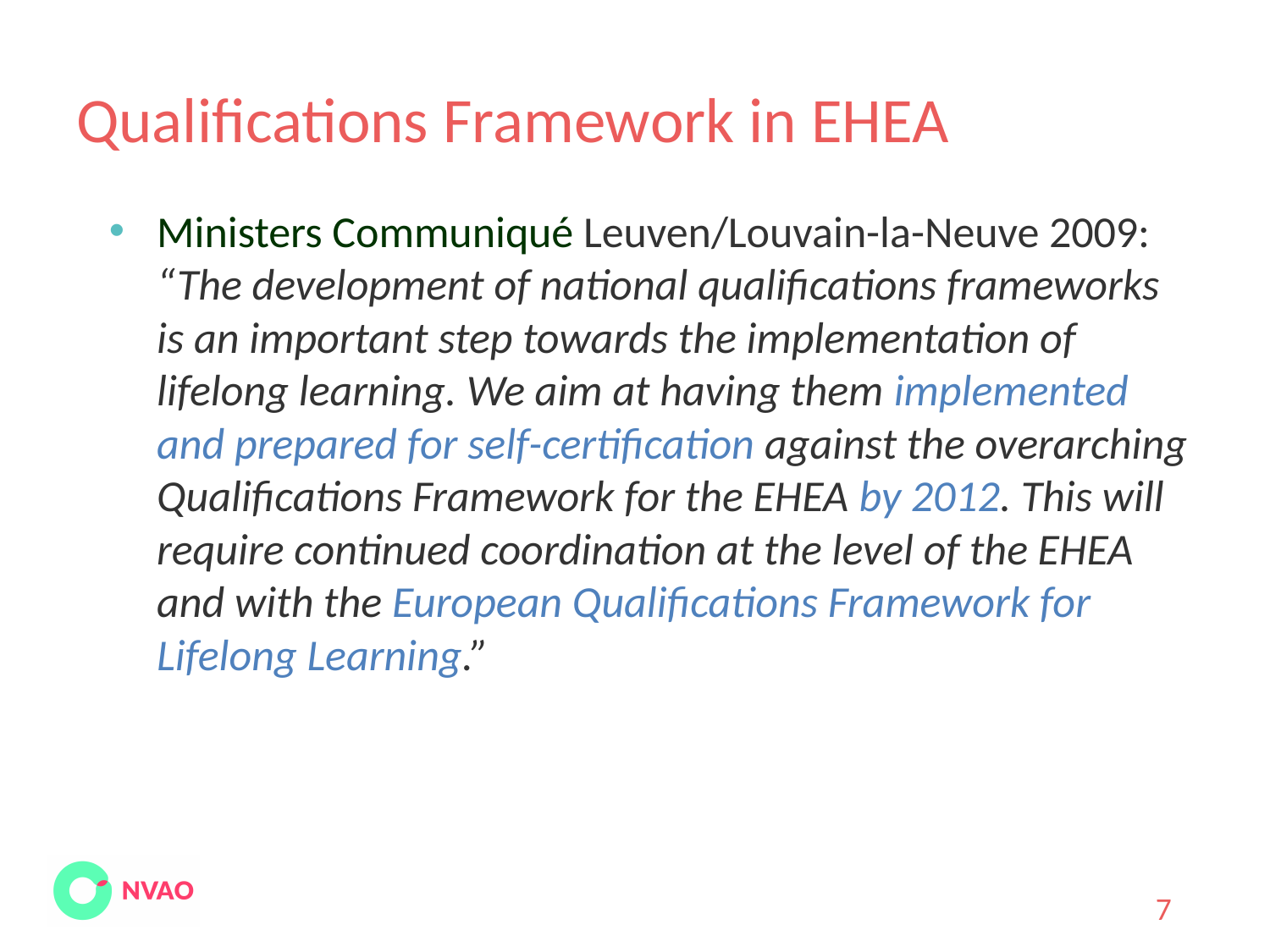

Qualifications Framework in EHEA
Ministers Communiqué Leuven/Louvain-la-Neuve 2009: “The development of national qualifications frameworks is an important step towards the implementation of lifelong learning. We aim at having them implemented and prepared for self-certification against the overarching Qualifications Framework for the EHEA by 2012. This will require continued coordination at the level of the EHEA and with the European Qualifications Framework for Lifelong Learning.”

7